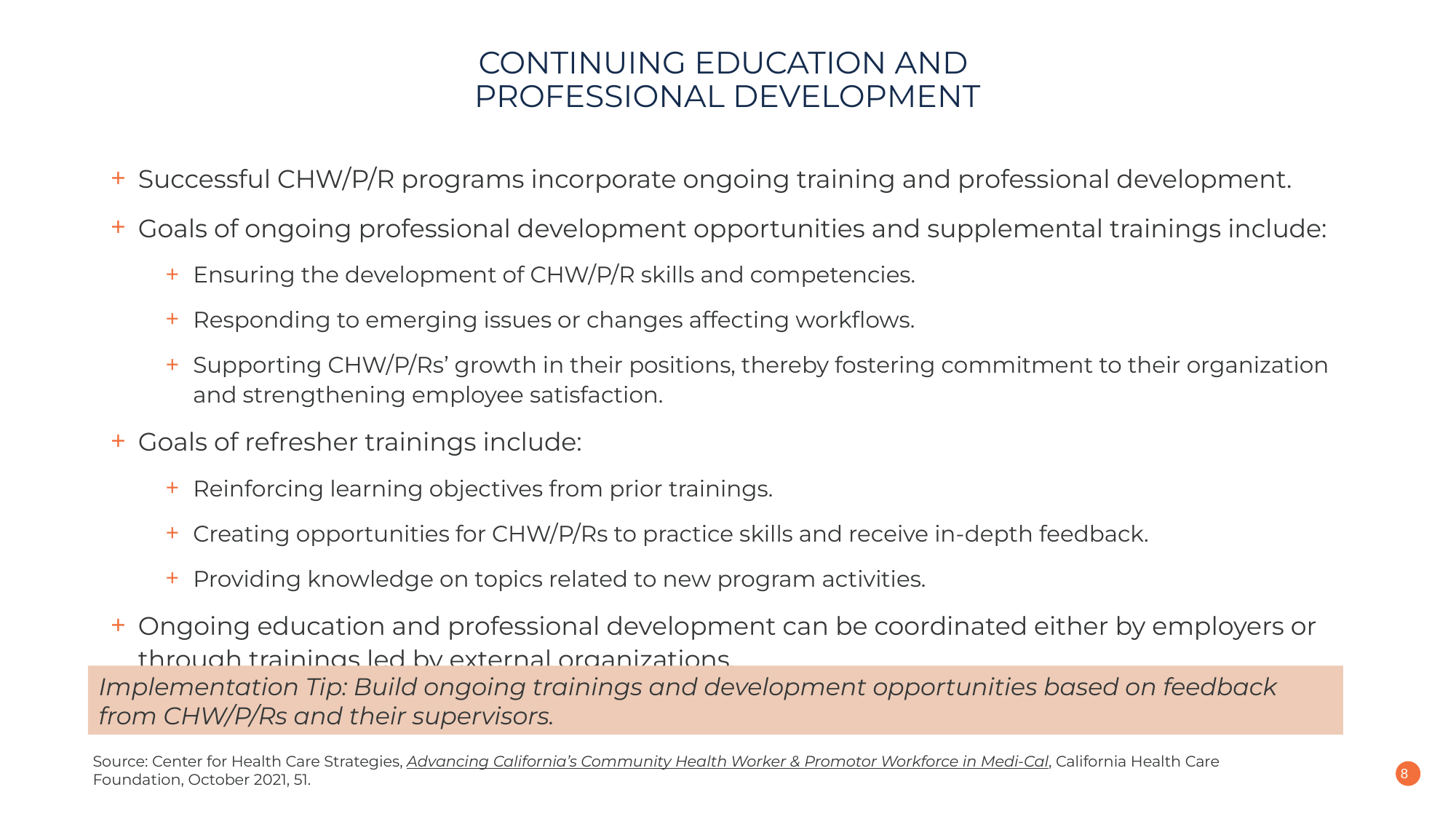

# Continuing Education and Professional Development
Successful CHW/P/R programs incorporate ongoing training and professional development.
Goals of ongoing professional development opportunities and supplemental trainings include:
Ensuring the development of CHW/P/R skills and competencies.
Responding to emerging issues or changes affecting workflows.
Supporting CHW/P/Rs’ growth in their positions, thereby fostering commitment to their organization and strengthening employee satisfaction.
Goals of refresher trainings include:
Reinforcing learning objectives from prior trainings.
Creating opportunities for CHW/P/Rs to practice skills and receive in-depth feedback.
Providing knowledge on topics related to new program activities.
Ongoing education and professional development can be coordinated either by employers or through trainings led by external organizations.

Implementation Tip: Build ongoing trainings and development opportunities based on feedback from CHW/P/Rs and their supervisors.
Source: Center for Health Care Strategies, Advancing California’s Community Health Worker & Promotor Workforce in Medi-Cal, California Health Care Foundation, October 2021, 51.